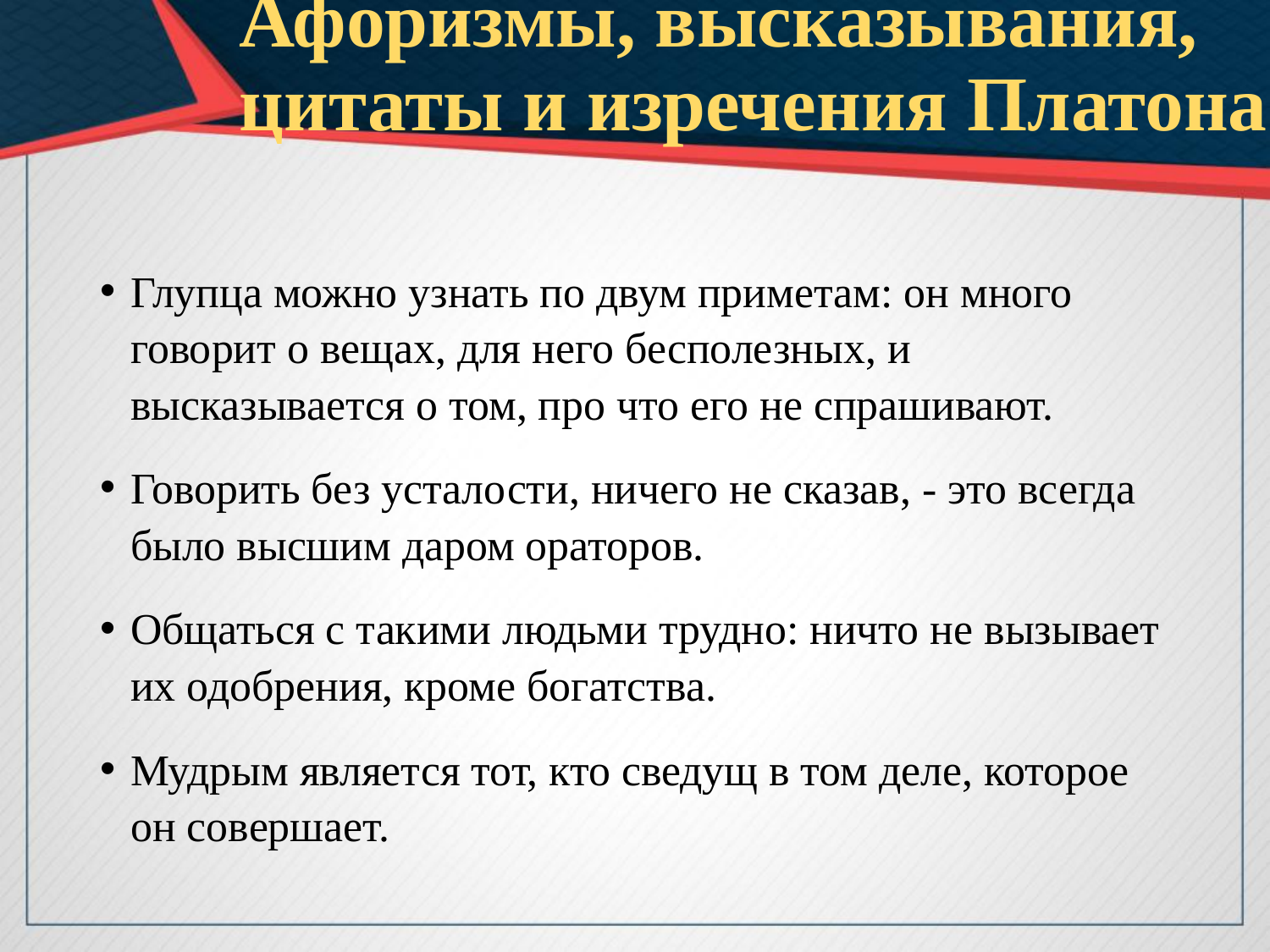

# Афоризмы, высказывания, цитаты и изречения Платона
Глупца можно узнать по двум приметам: он много говорит о вещах, для него бесполезных, и высказывается о том, про что его не спрашивают.
Говорить без усталости, ничего не сказав, - это всегда было высшим даром ораторов.
Общаться с такими людьми трудно: ничто не вызывает их одобрения, кроме богатства.
Мудрым является тот, кто сведущ в том деле, которое он совершает.